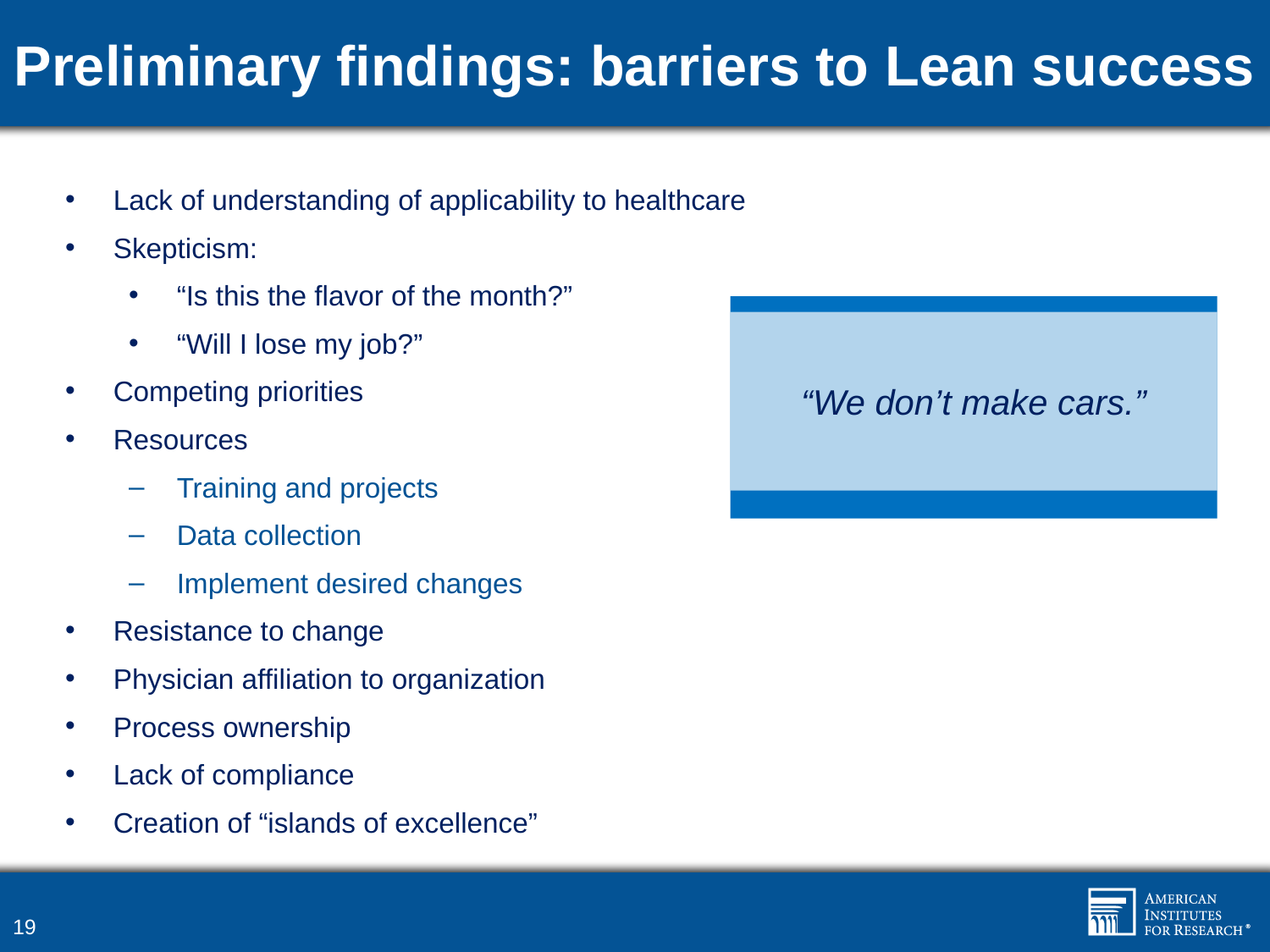

# Preliminary findings: barriers to Lean success
Lack of understanding of applicability to healthcare
Skepticism:
“Is this the flavor of the month?”
“Will I lose my job?”
Competing priorities
Resources
Training and projects
Data collection
Implement desired changes
Resistance to change
Physician affiliation to organization
Process ownership
Lack of compliance
Creation of “islands of excellence”

“We don’t make cars.”
19